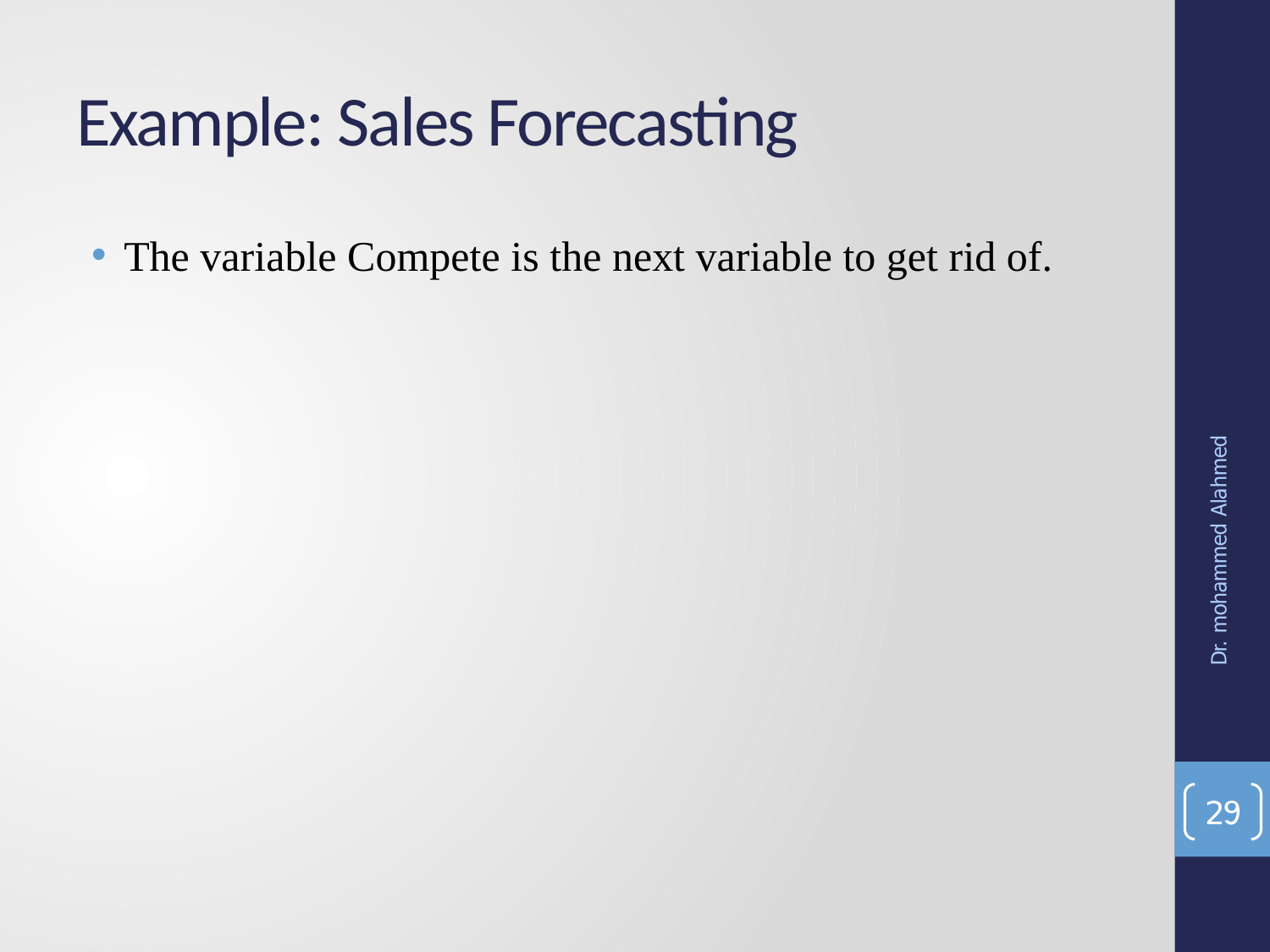

# Example: Sales Forecasting
The variable Compete is the next variable to get rid of.
Dr. mohammed Alahmed
29